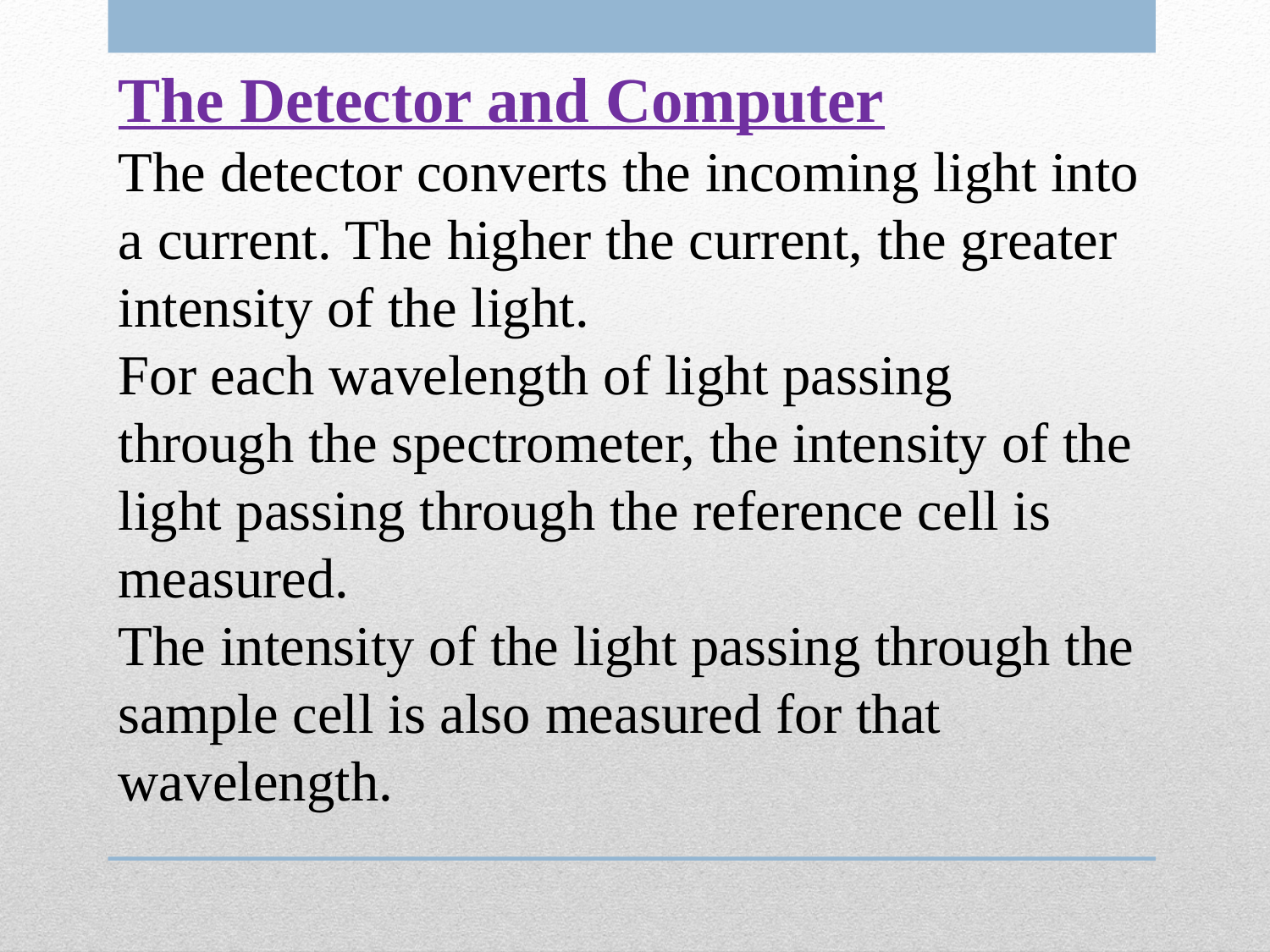

The Detector and Computer
The detector converts the incoming light into a current. The higher the current, the greater intensity of the light.
For each wavelength of light passing through the spectrometer, the intensity of the light passing through the reference cell is measured.
The intensity of the light passing through the sample cell is also measured for that wavelength.